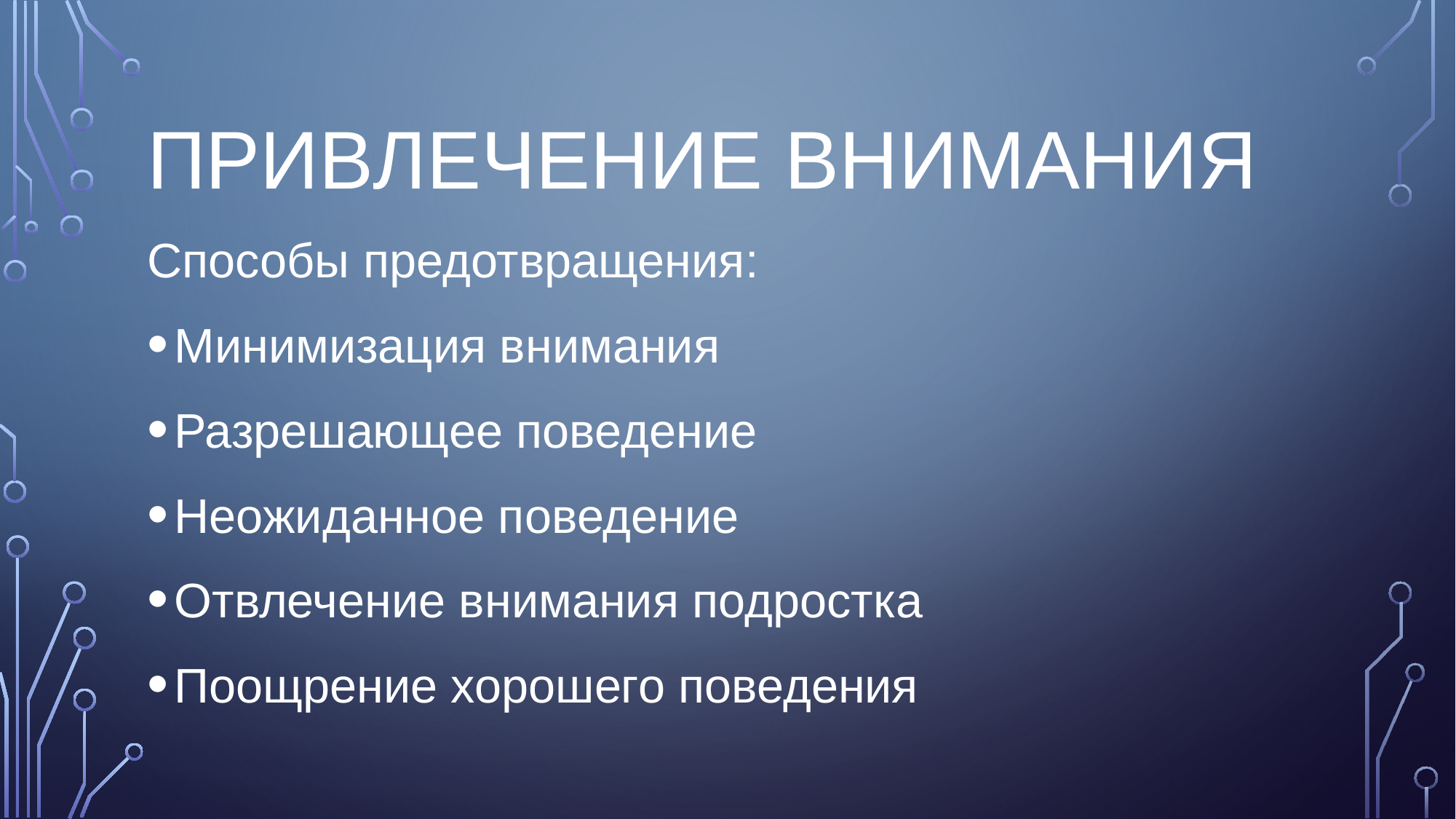

# Привлечение внимания
Способы предотвращения:
Минимизация внимания
Разрешающее поведение
Неожиданное поведение
Отвлечение внимания подростка
Поощрение хорошего поведения